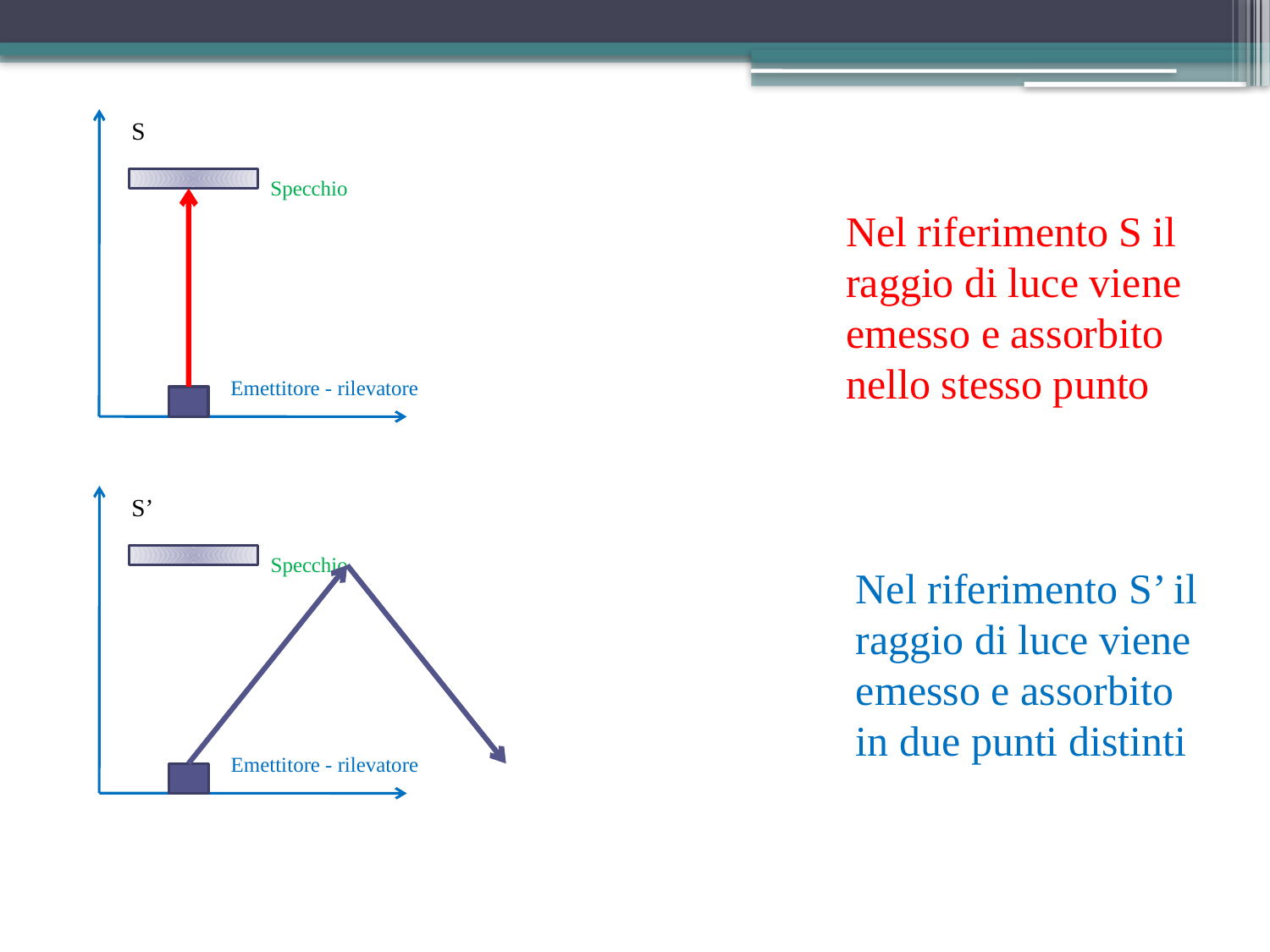

S

Specchio
Emettitore - rilevatore

Nel riferimento S il raggio di luce viene emesso e assorbito nello stesso punto
S’

Specchio
Emettitore - rilevatore

Nel riferimento S’ il raggio di luce viene emesso e assorbito in due punti distinti